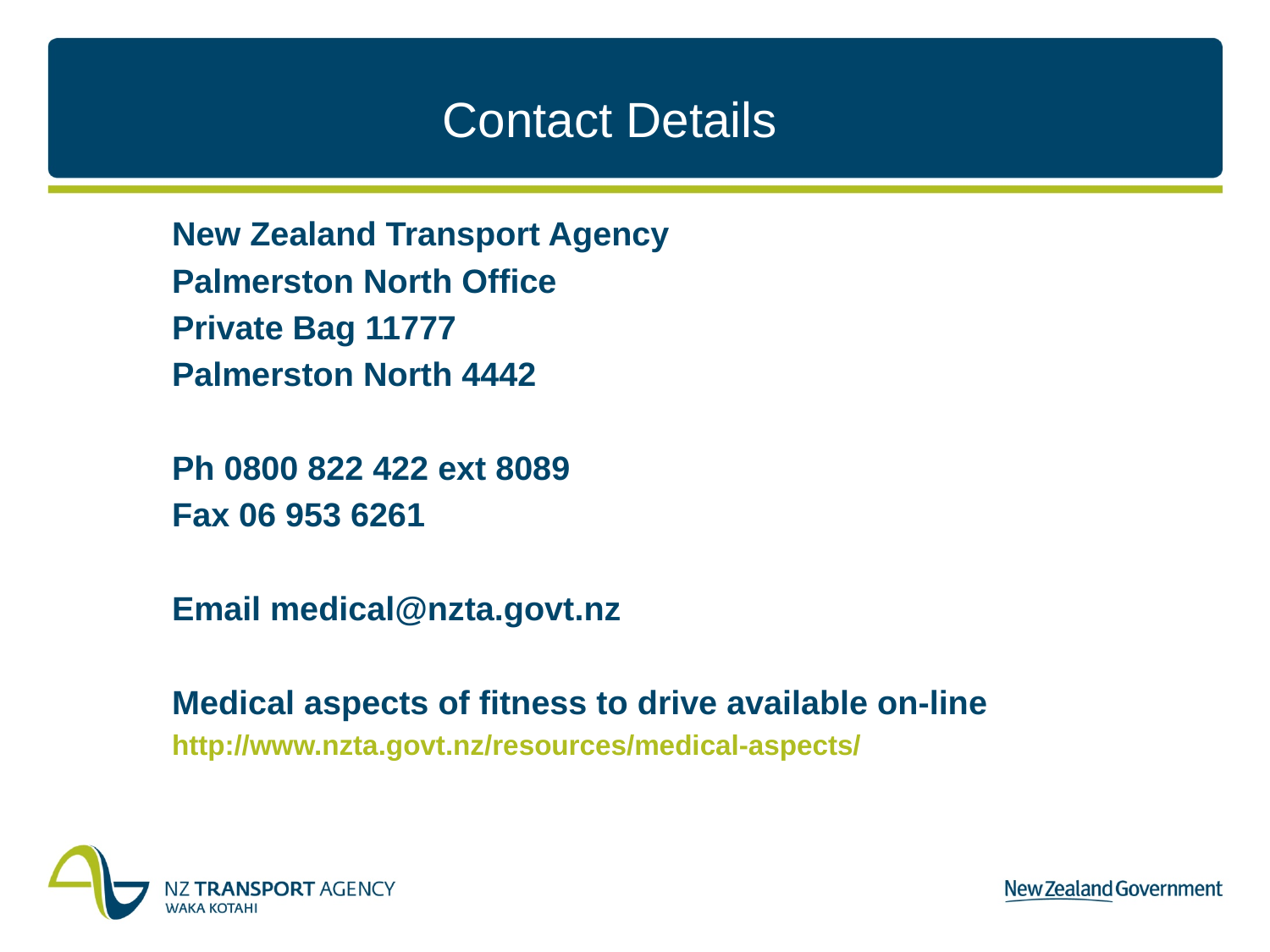

# Contact Details
	New Zealand Transport Agency
	Palmerston North Office
	Private Bag 11777
	Palmerston North 4442

	Ph 0800 822 422 ext 8089
	Fax 06 953 6261

	Email medical@nzta.govt.nz

	Medical aspects of fitness to drive available on-line
	http://www.nzta.govt.nz/resources/medical-aspects/